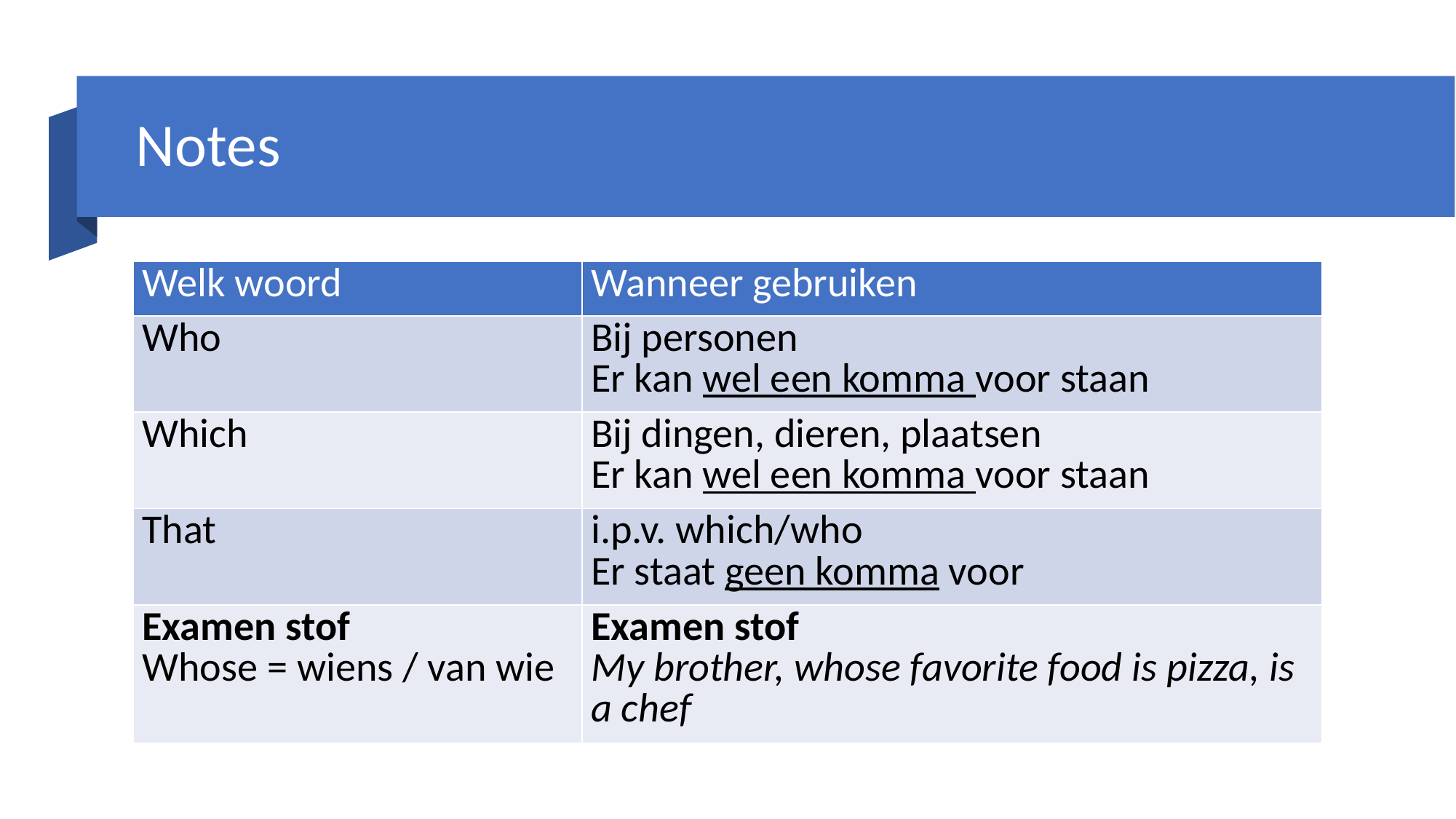

# Notes

| Welk woord | Wanneer gebruiken |
| --- | --- |
| Who | Bij personen Er kan wel een komma voor staan |
| Which | Bij dingen, dieren, plaatsen Er kan wel een komma voor staan |
| That | i.p.v. which/who Er staat geen komma voor |
| Examen stof Whose = wiens / van wie | Examen stof My brother, whose favorite food is pizza, is a chef |